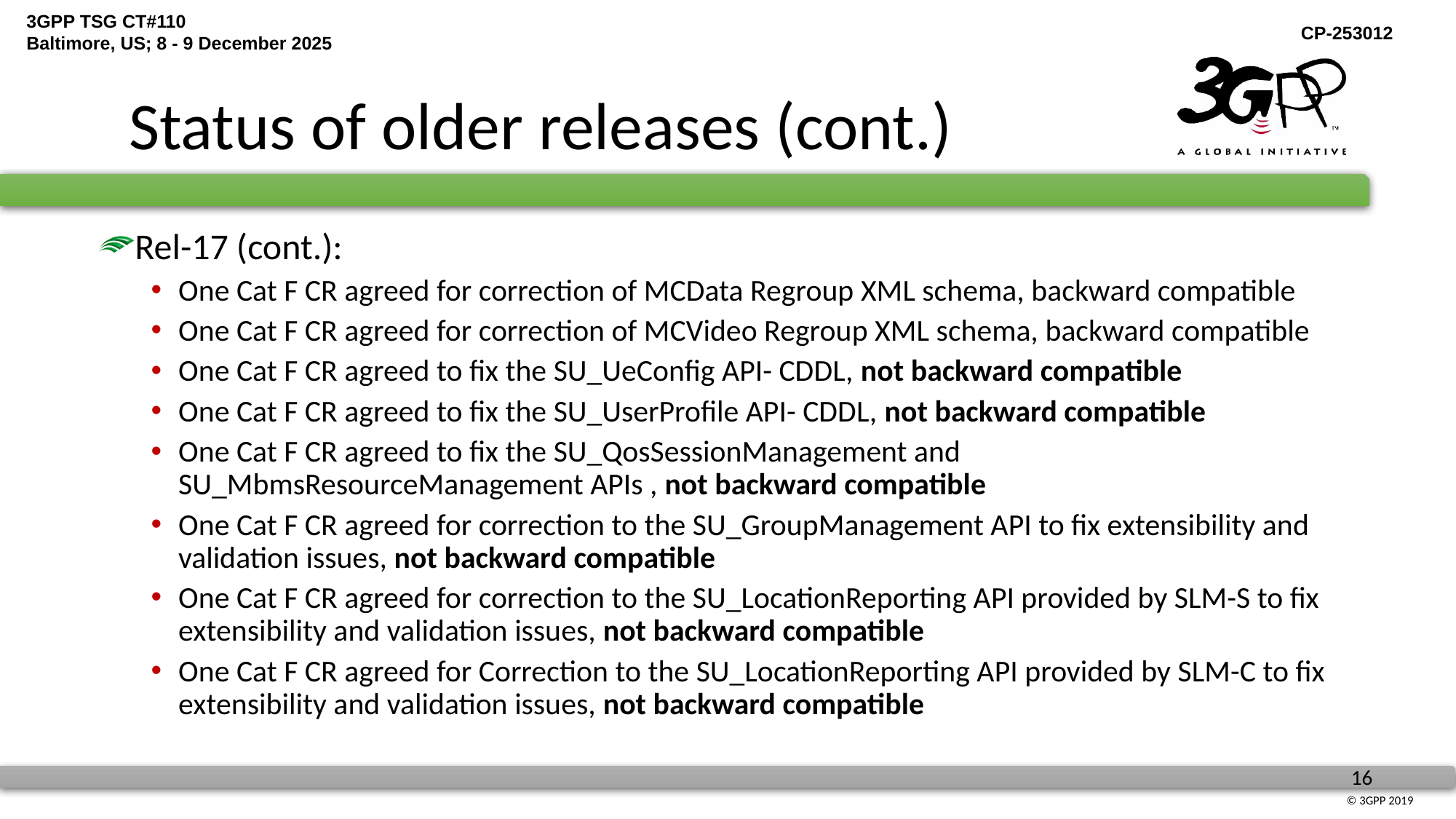

# Status of older releases (cont.)
Rel-17 (cont.):
One Cat F CR agreed for correction of MCData Regroup XML schema, backward compatible
One Cat F CR agreed for correction of MCVideo Regroup XML schema, backward compatible
One Cat F CR agreed to fix the SU_UeConfig API- CDDL, not backward compatible
One Cat F CR agreed to fix the SU_UserProfile API- CDDL, not backward compatible
One Cat F CR agreed to fix the SU_QosSessionManagement and SU_MbmsResourceManagement APIs , not backward compatible
One Cat F CR agreed for correction to the SU_GroupManagement API to fix extensibility and validation issues, not backward compatible
One Cat F CR agreed for correction to the SU_LocationReporting API provided by SLM-S to fix extensibility and validation issues, not backward compatible
One Cat F CR agreed for Correction to the SU_LocationReporting API provided by SLM-C to fix extensibility and validation issues, not backward compatible